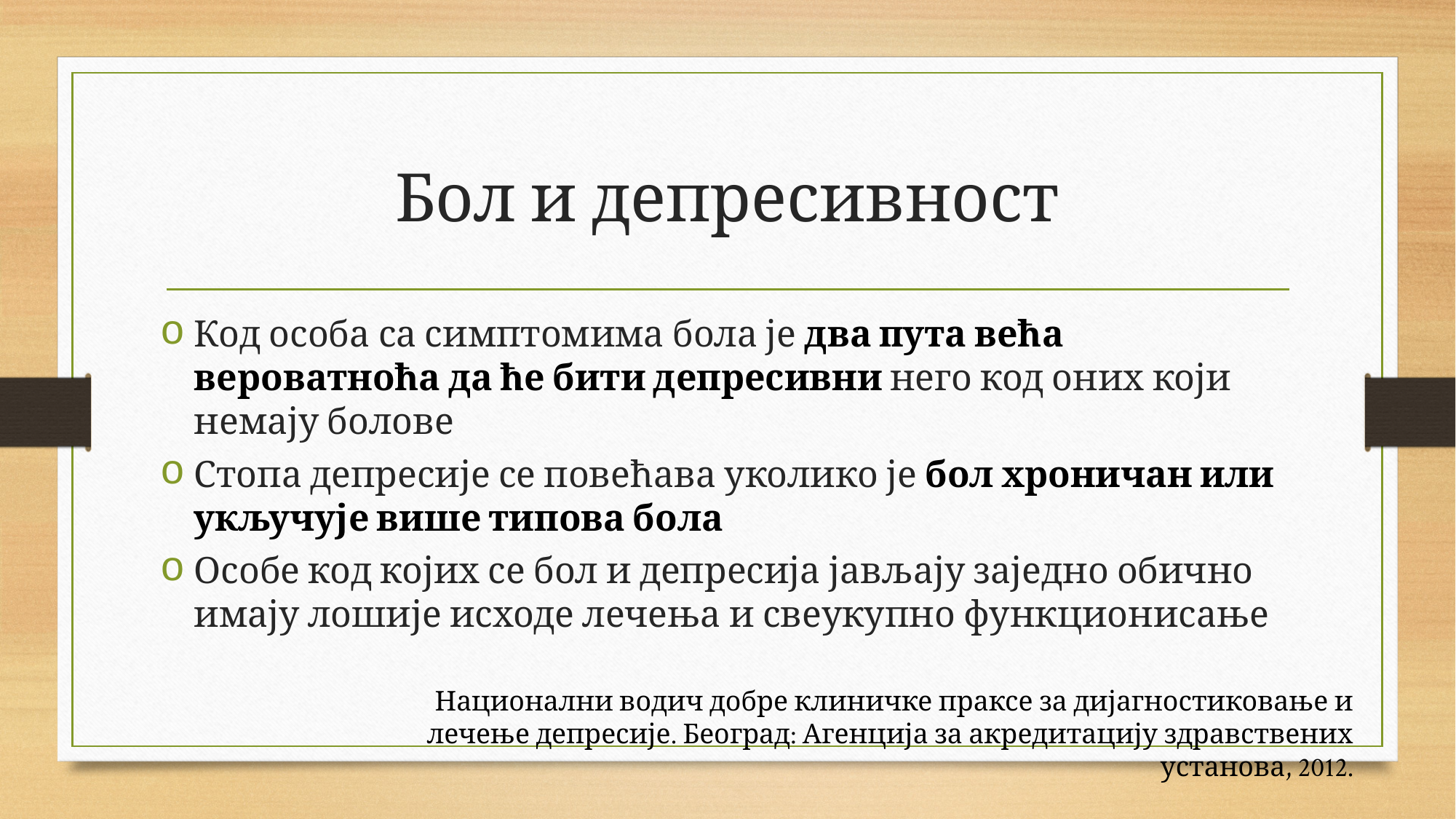

# Бол и депресивност
Код особа са симптомима бола је два пута већа вероватноћа да ће бити депресивни него код оних који немају болове
Стопа депресије се повећава уколико је бол хроничан или укључује више типова бола
Особе код којих се бол и депресија јављају заједно обично имају лошије исходе лечења и свеукупно функционисање
Национални водич добре клиничке праксе за дијагностиковање и лечење депресије. Београд: Агенција за акредитацију здравствених установа, 2012.